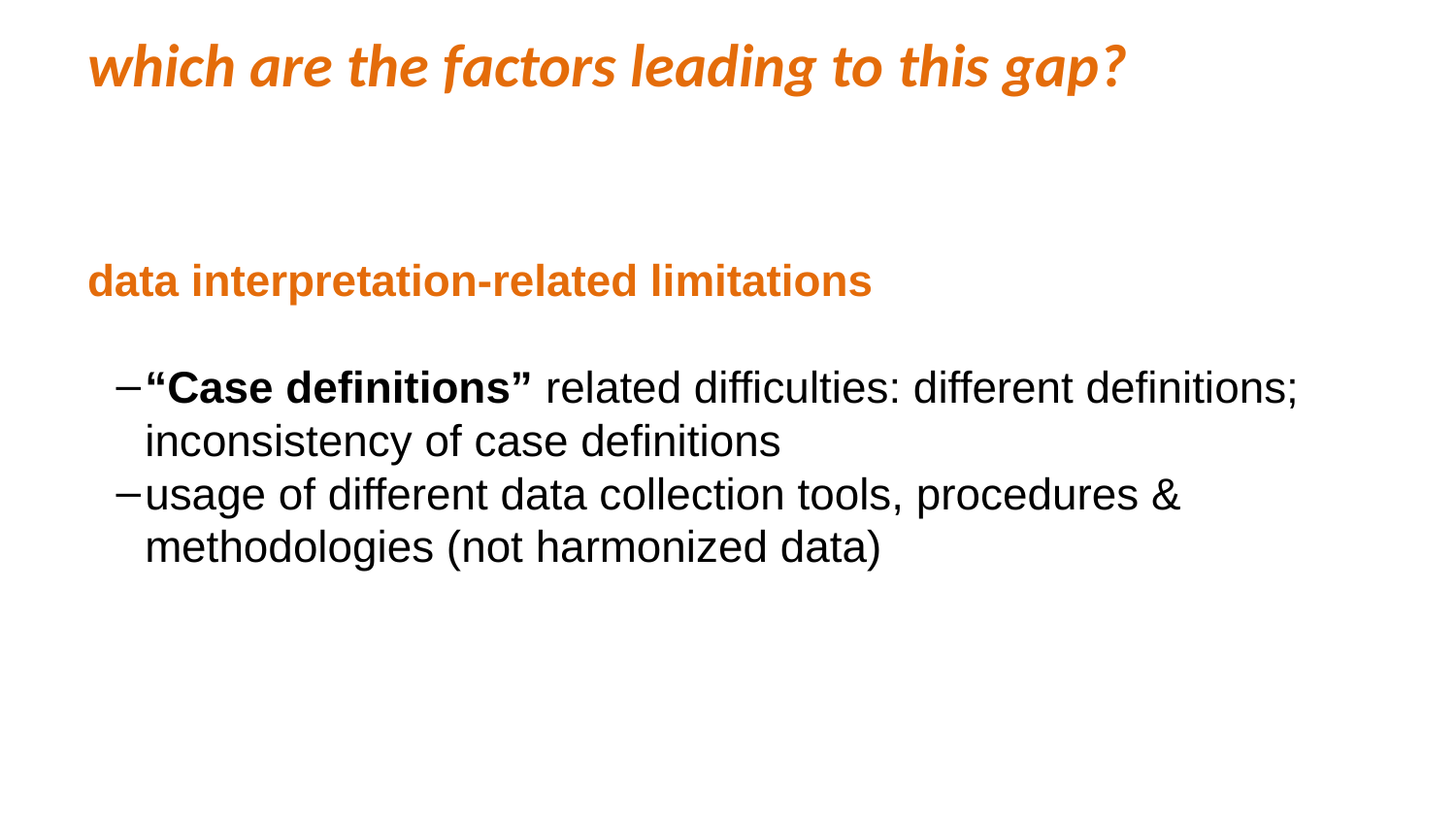

# which are the factors leading to this gap?

data interpretation-related limitations

“Case definitions” related difficulties: different definitions; inconsistency of case definitions
usage of different data collection tools, procedures & methodologies (not harmonized data)